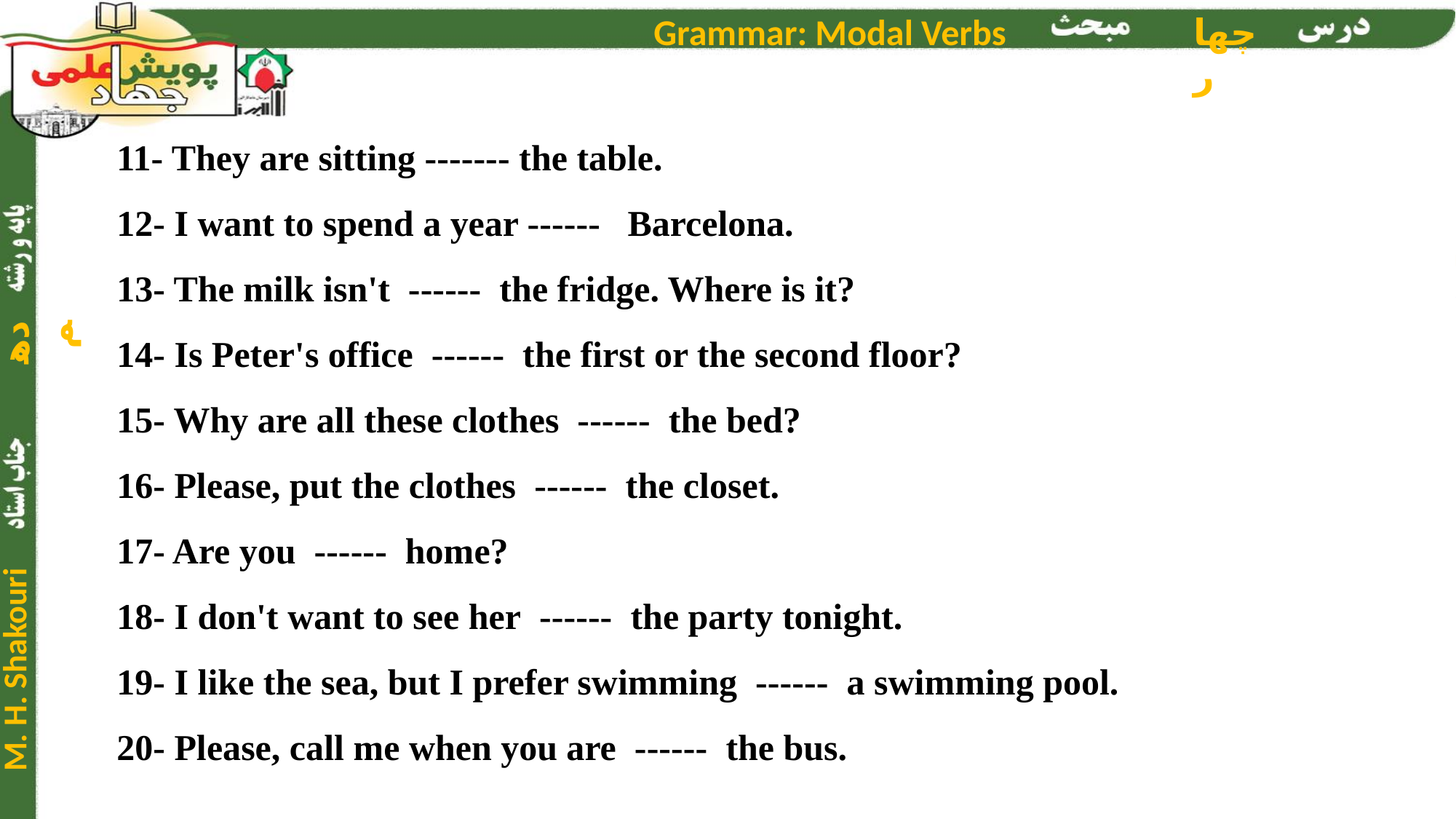

11- They are sitting ------- the table.
12- I want to spend a year ------   Barcelona.
13- The milk isn't  ------  the fridge. Where is it?
14- Is Peter's office  ------  the first or the second floor?
15- Why are all these clothes  ------  the bed?
16- Please, put the clothes  ------  the closet.
17- Are you  ------  home?
18- I don't want to see her  ------  the party tonight.
19- I like the sea, but I prefer swimming  ------  a swimming pool.
20- Please, call me when you are  ------  the bus.